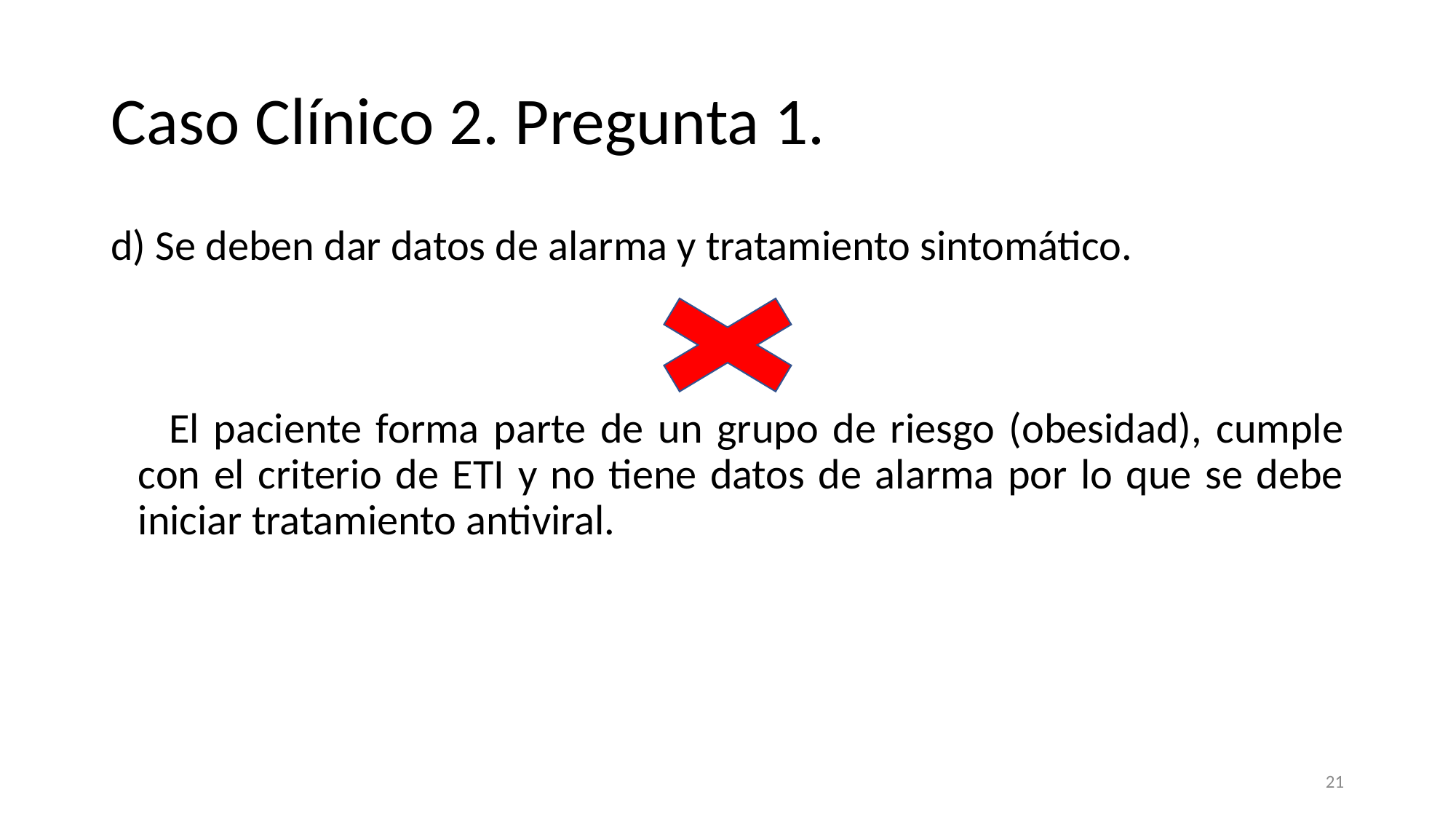

# Caso Clínico 2. Pregunta 1.
d) Se deben dar datos de alarma y tratamiento sintomático.

    El paciente forma parte de un grupo de riesgo (obesidad), cumple con el criterio de ETI y no tiene datos de alarma por lo que se debe iniciar tratamiento antiviral.

21